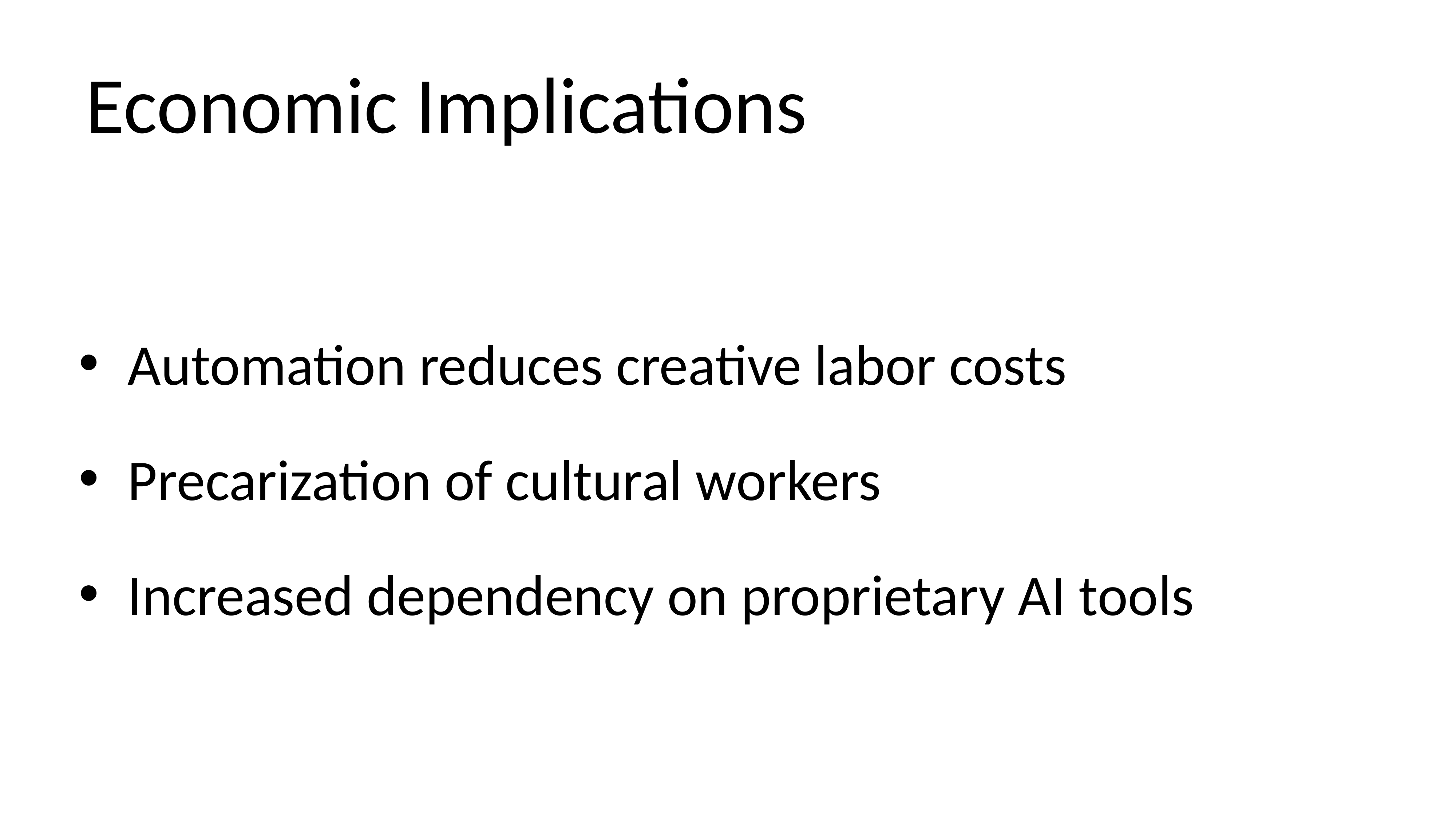

# Economic Implications
Automation reduces creative labor costs
Precarization of cultural workers
Increased dependency on proprietary AI tools